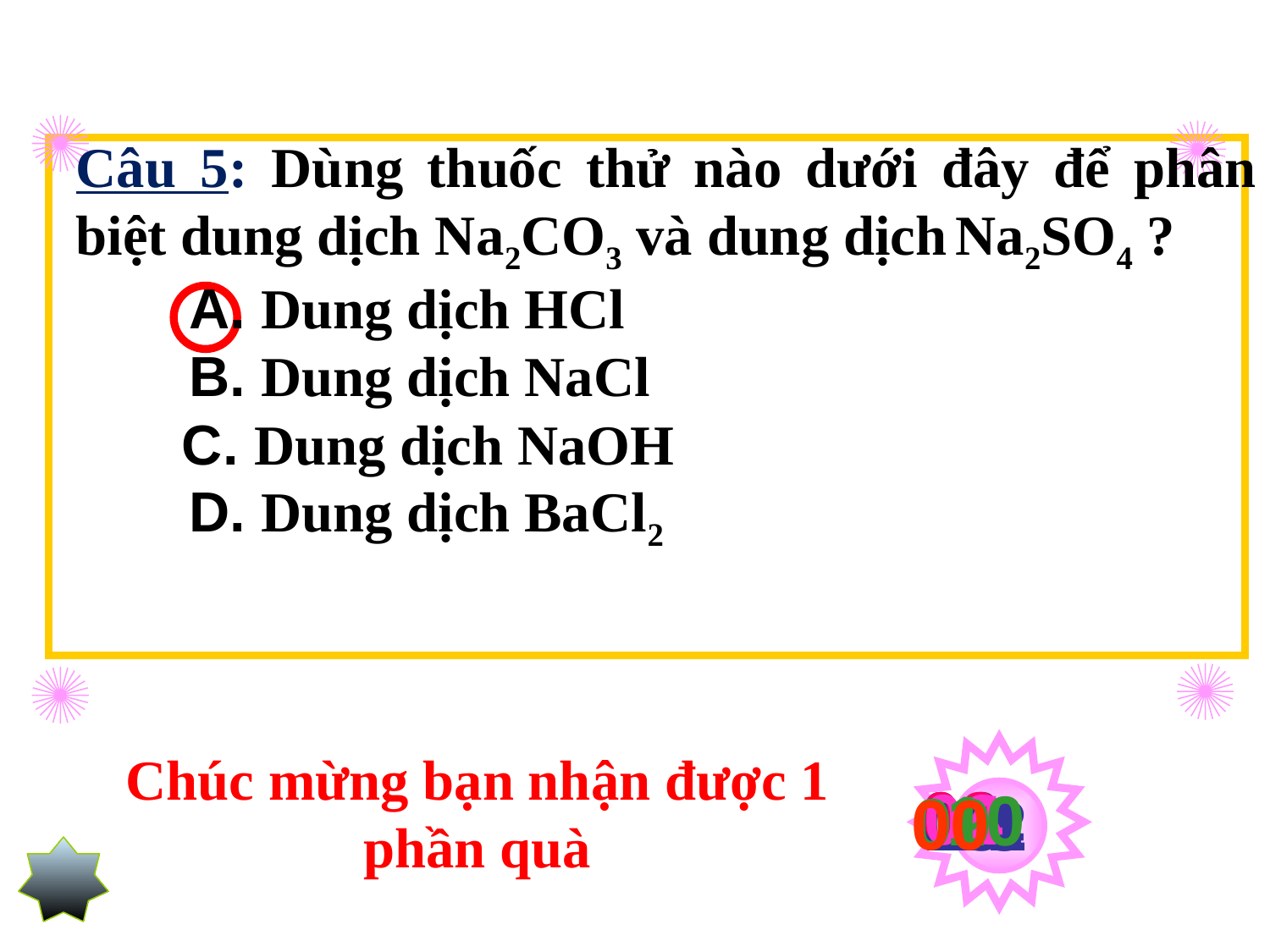

Câu 5: Dùng thuốc thử nào dưới đây để phân biệt dung dịch Na2CO3 và dung dịch Na2SO4 ?

A. Dung dịch HCl
B. Dung dịch NaCl

D. Dung dịch BaCl2

C. Dung dịch NaOH

Chúc mừng bạn nhận được 1 phần quà

10
02
06
08
01
03
04
05
07
11
15
12
13
14
09
00